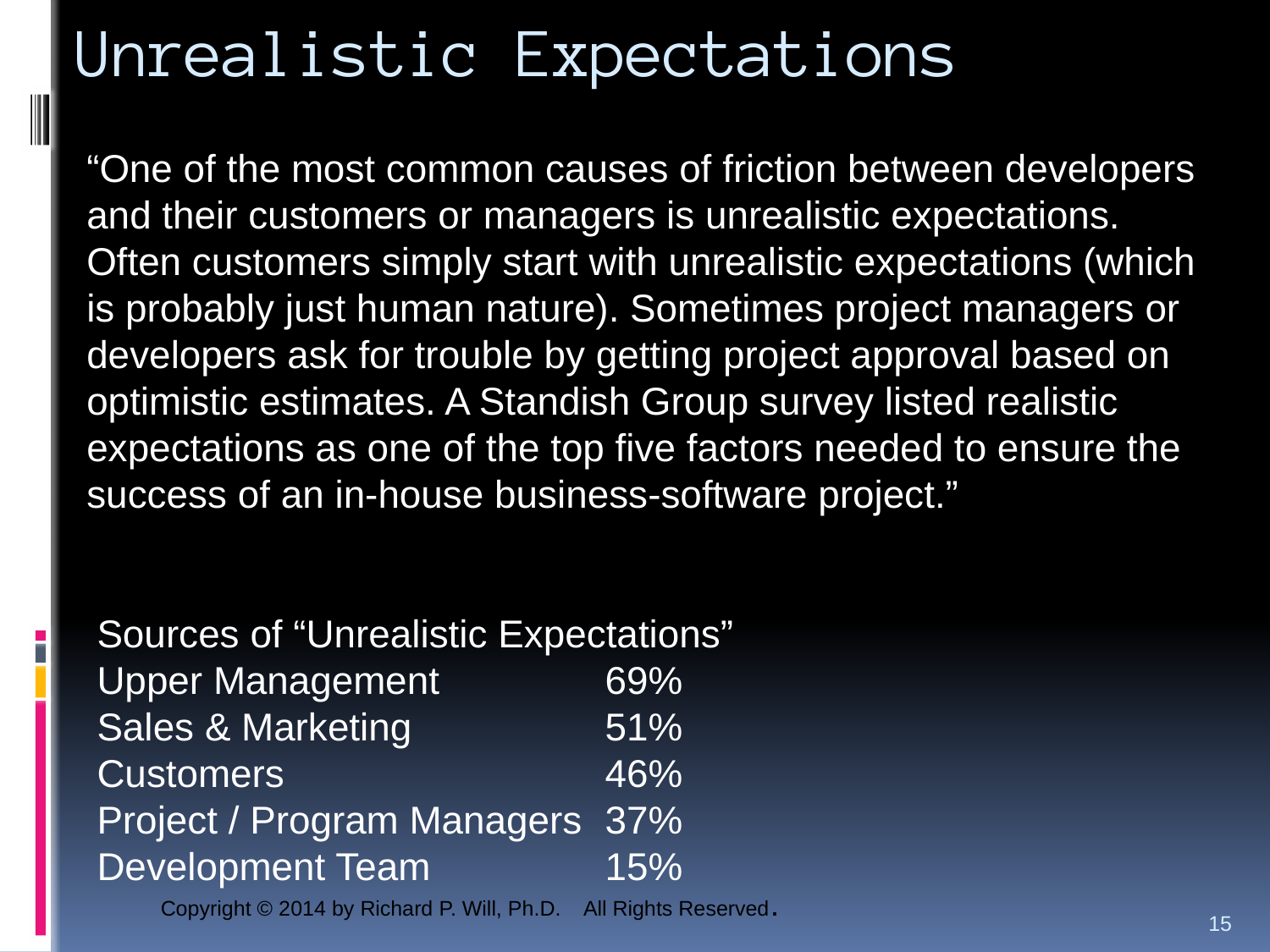

# Unrealistic Expectations
“One of the most common causes of friction between developers
and their customers or managers is unrealistic expectations.
Often customers simply start with unrealistic expectations (which
is probably just human nature). Sometimes project managers or
developers ask for trouble by getting project approval based on
optimistic estimates. A Standish Group survey listed realistic
expectations as one of the top five factors needed to ensure the
success of an in-house business-software project.”

Sources of “Unrealistic Expectations”
Upper Management 		69%
Sales & Marketing		51%
Customers			46%
Project / Program Managers	37%
Development Team		15%
15